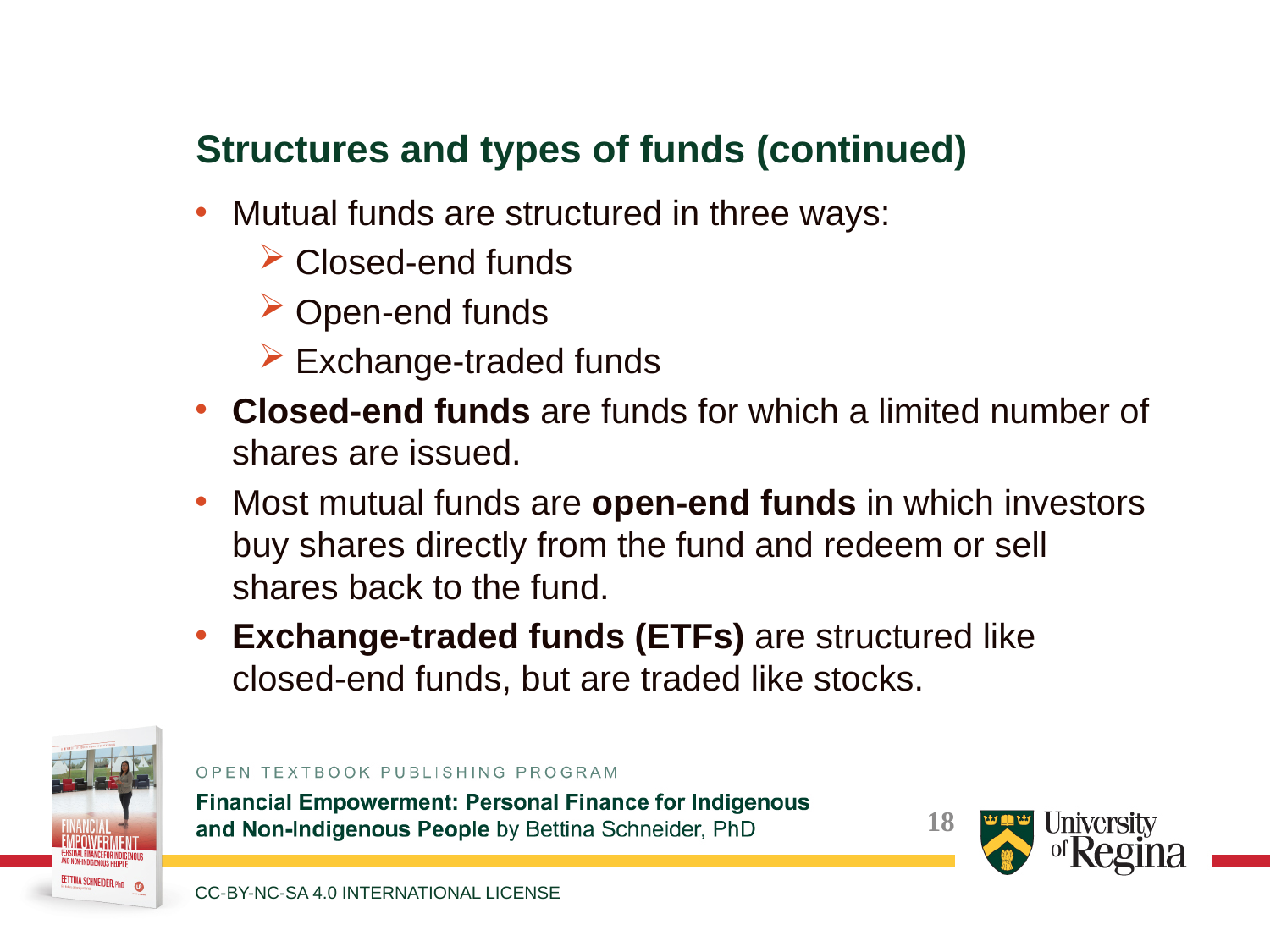

Structures and types of funds (continued)
Mutual funds are structured in three ways:
Closed-end funds
Open-end funds
Exchange-traded funds
Closed-end funds are funds for which a limited number of shares are issued.
Most mutual funds are open-end funds in which investors buy shares directly from the fund and redeem or sell shares back to the fund.
Exchange-traded funds (ETFs) are structured like closed-end funds, but are traded like stocks.
CC-BY-NC-SA 4.0 INTERNATIONAL LICENSE